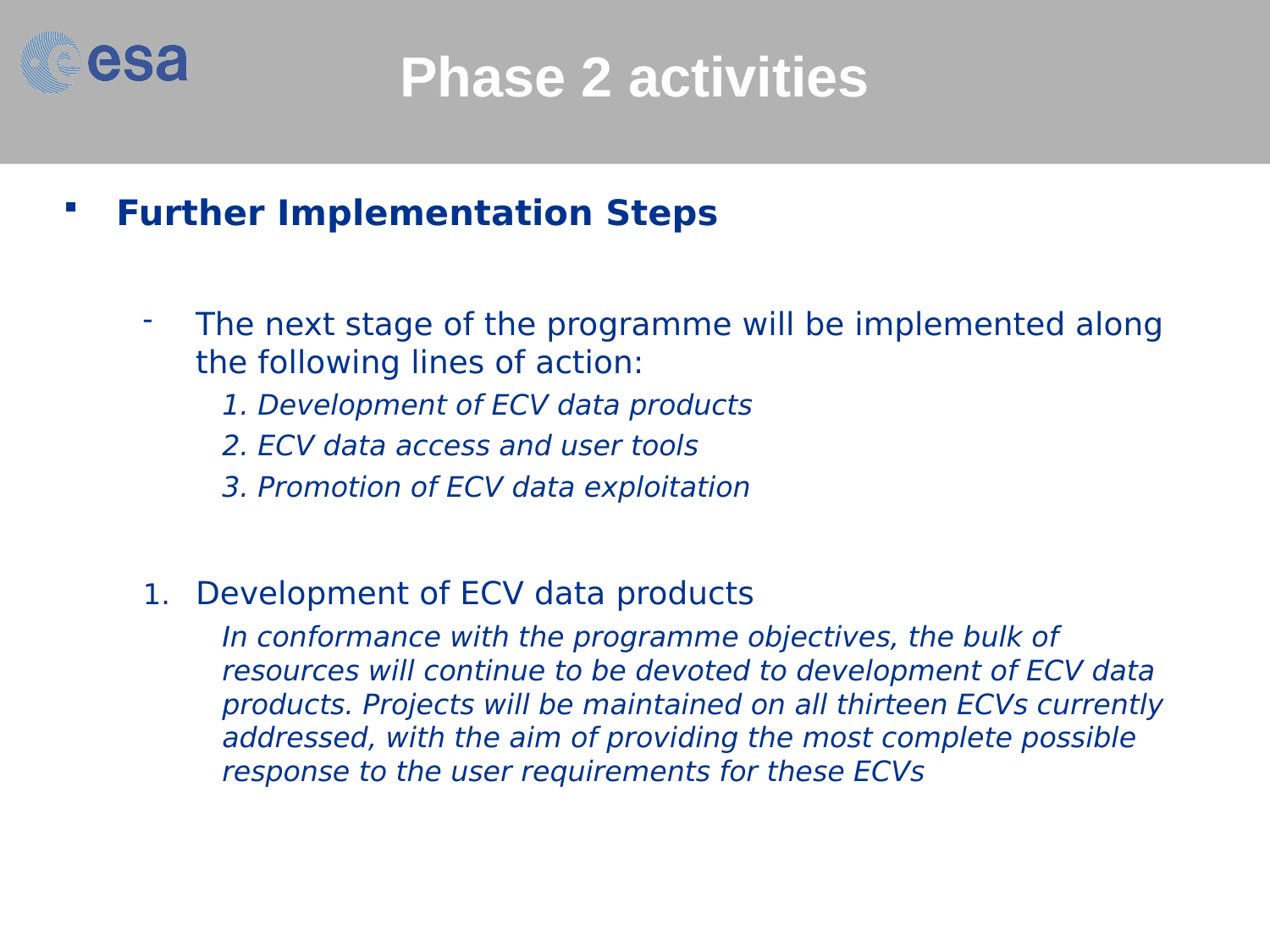

# Phase 2 activities
Further Implementation Steps

The next stage of the programme will be implemented along the following lines of action:
1. Development of ECV data products
2. ECV data access and user tools
3. Promotion of ECV data exploitation

Development of ECV data products
In conformance with the programme objectives, the bulk of resources will continue to be devoted to development of ECV data products. Projects will be maintained on all thirteen ECVs currently addressed, with the aim of providing the most complete possible response to the user requirements for these ECVs